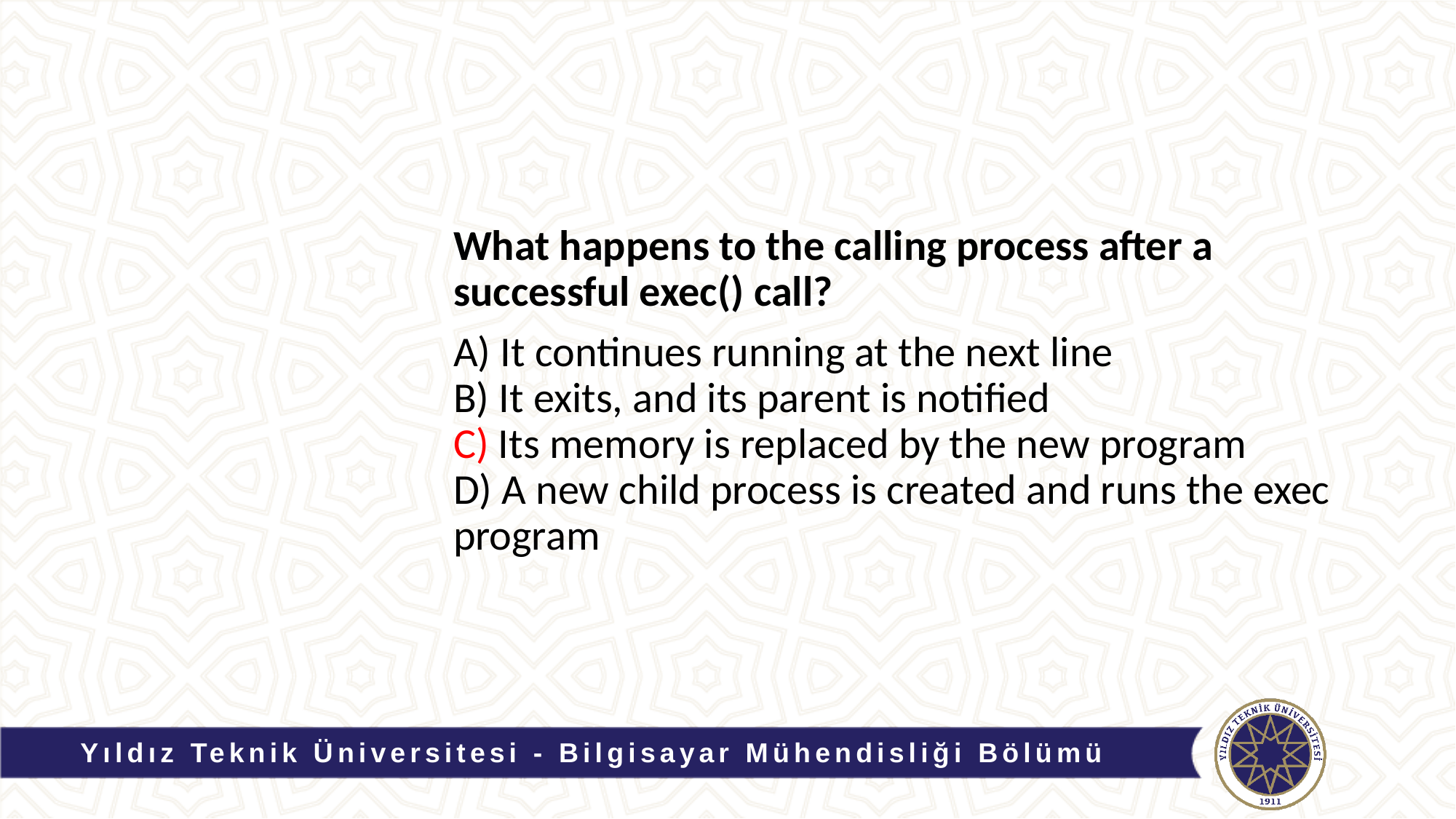

What happens to the calling process after a successful exec() call?
A) It continues running at the next line
B) It exits, and its parent is notified
C) Its memory is replaced by the new program
D) A new child process is created and runs the exec program
Yıldız Teknik Üniversitesi - Bilgisayar Mühendisliği Bölümü